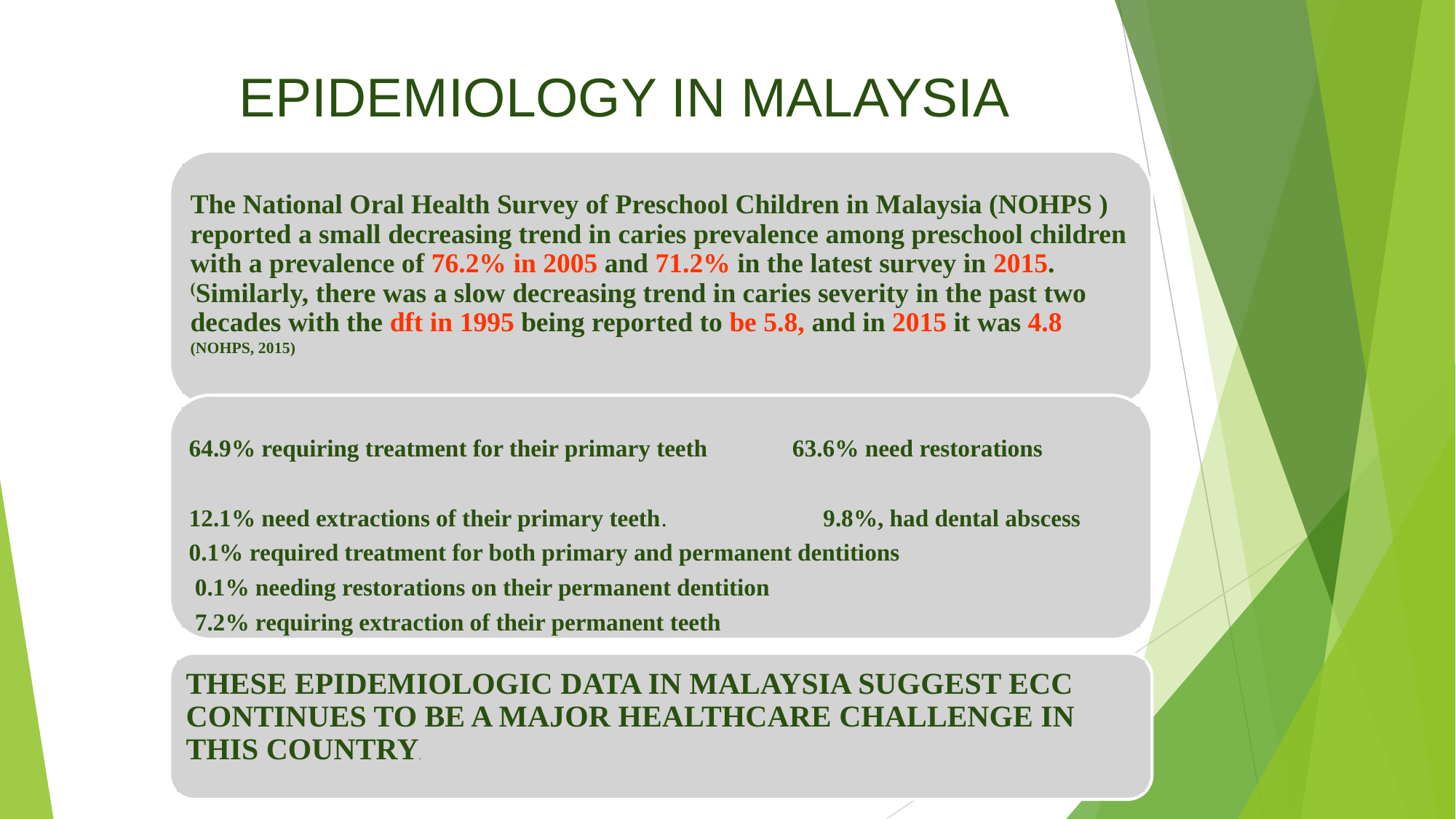

# EPIDEMIOLOGY IN MALAYSIA

The National Oral Health Survey of Preschool Children in Malaysia (NOHPS ) reported a small decreasing trend in caries prevalence among preschool children with a prevalence of 76.2% in 2005 and 71.2% in the latest survey in 2015.(Similarly, there was a slow decreasing trend in caries severity in the past two decades with the dft in 1995 being reported to be 5.8, and in 2015 it was 4.8 (NOHPS, 2015)

64.9% requiring treatment for their primary teeth              63.6% need restorations

12.1% need extractions of their primary teeth.                          9.8%, had dental abscess
0.1% required treatment for both primary and permanent dentitions
 0.1% needing restorations on their permanent dentition
 7.2% requiring extraction of their permanent teeth

THESE EPIDEMIOLOGIC DATA IN MALAYSIA SUGGEST ECC CONTINUES TO BE A MAJOR HEALTHCARE CHALLENGE IN THIS COUNTRY.

ToT CPG Management of Early Childhood Caries